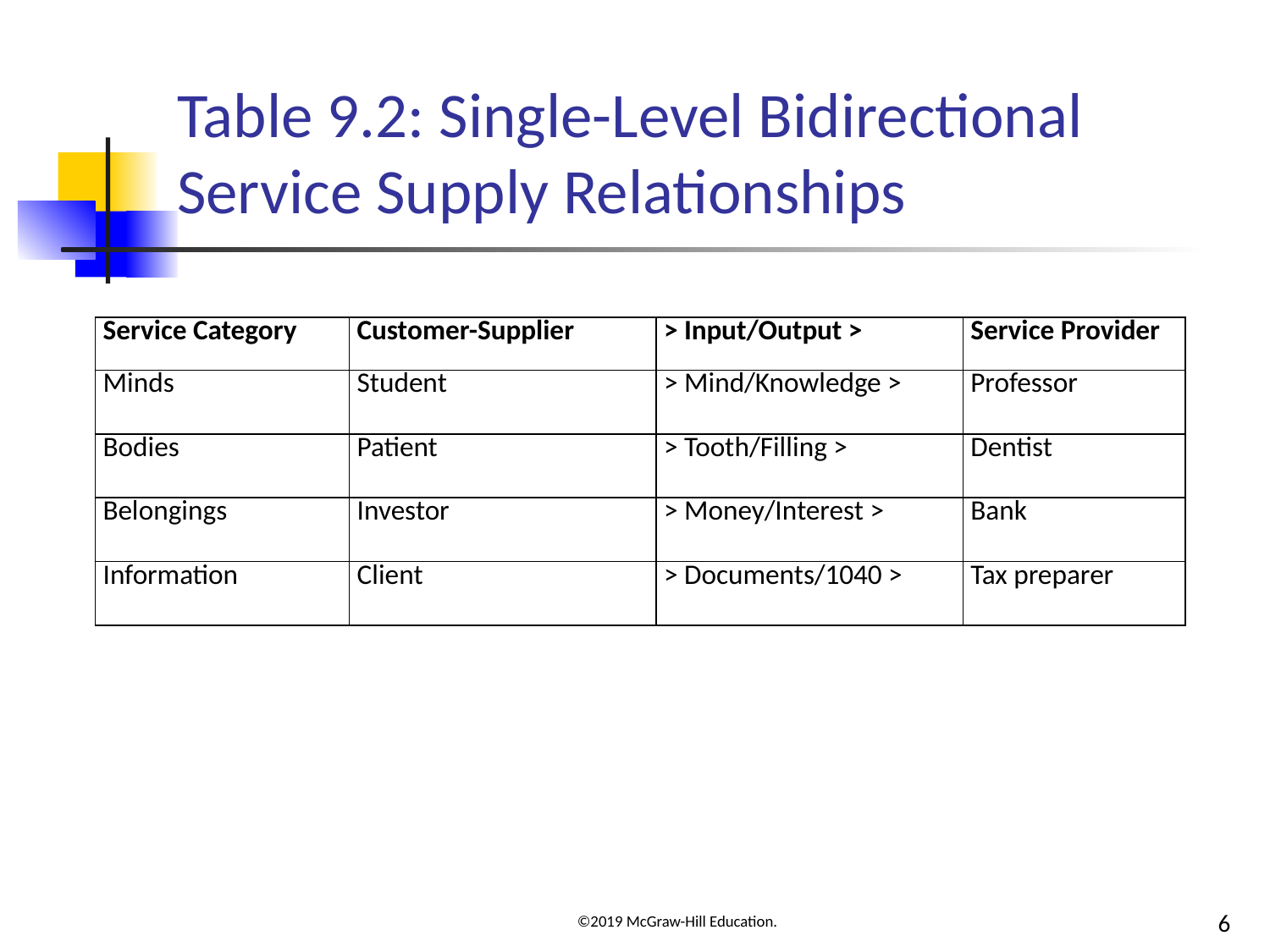

# Table 9.2: Single-Level Bidirectional Service Supply Relationships
| Service Category | Customer-Supplier | > Input/Output > | Service Provider |
| --- | --- | --- | --- |
| Minds | Student | > Mind/Knowledge > | Professor |
| Bodies | Patient | > Tooth/Filling > | Dentist |
| Belongings | Investor | > Money/Interest > | Bank |
| Information | Client | > Documents/1040 > | Tax preparer |